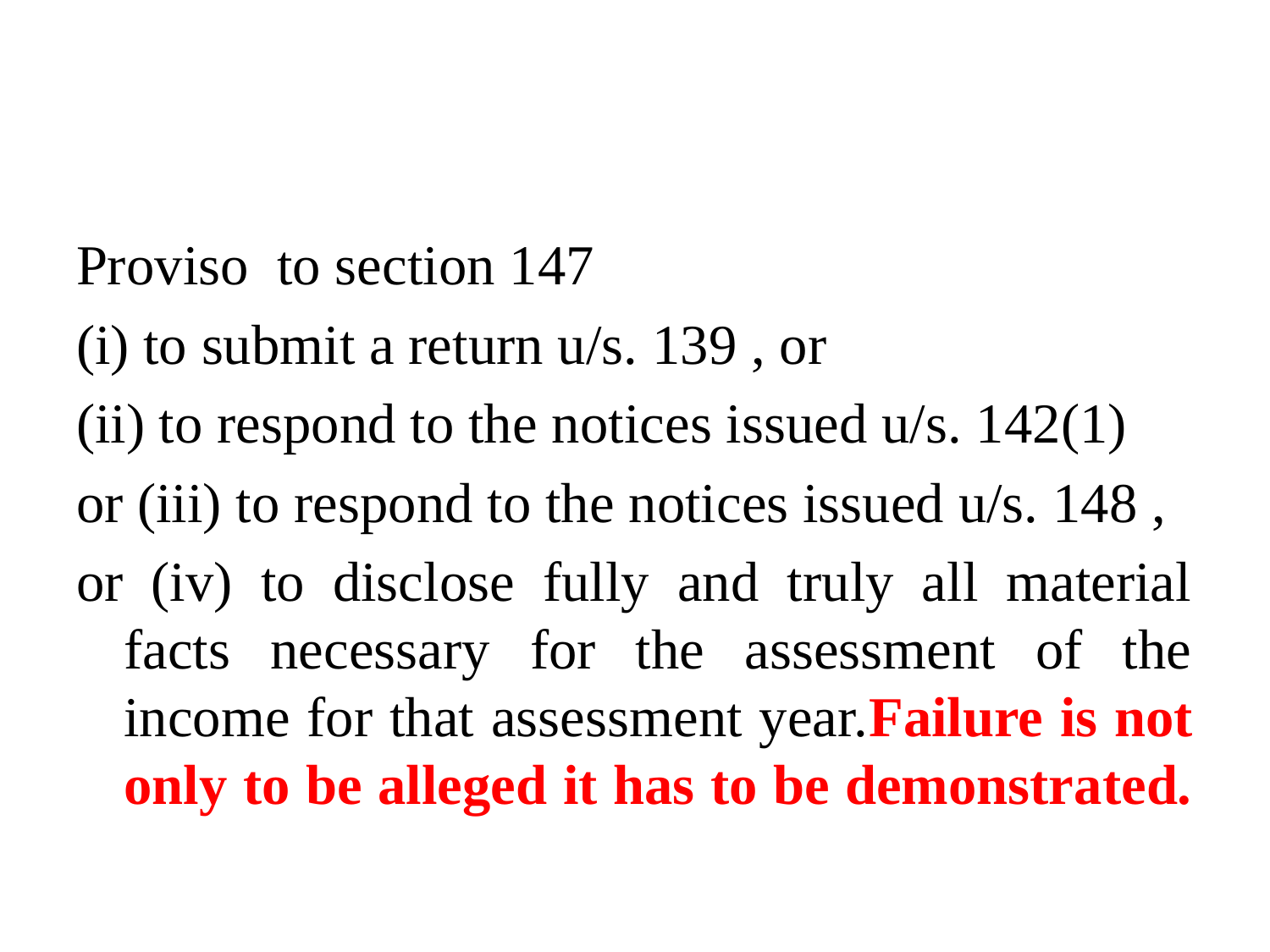

#
Proviso  to section 147
(i) to submit a return u/s. 139 , or
(ii) to respond to the notices issued u/s. 142(1)
or (iii) to respond to the notices issued u/s. 148 ,
or (iv) to disclose fully and truly all material facts necessary for the assessment of the income for that assessment year.Failure is not only to be alleged it has to be demonstrated.